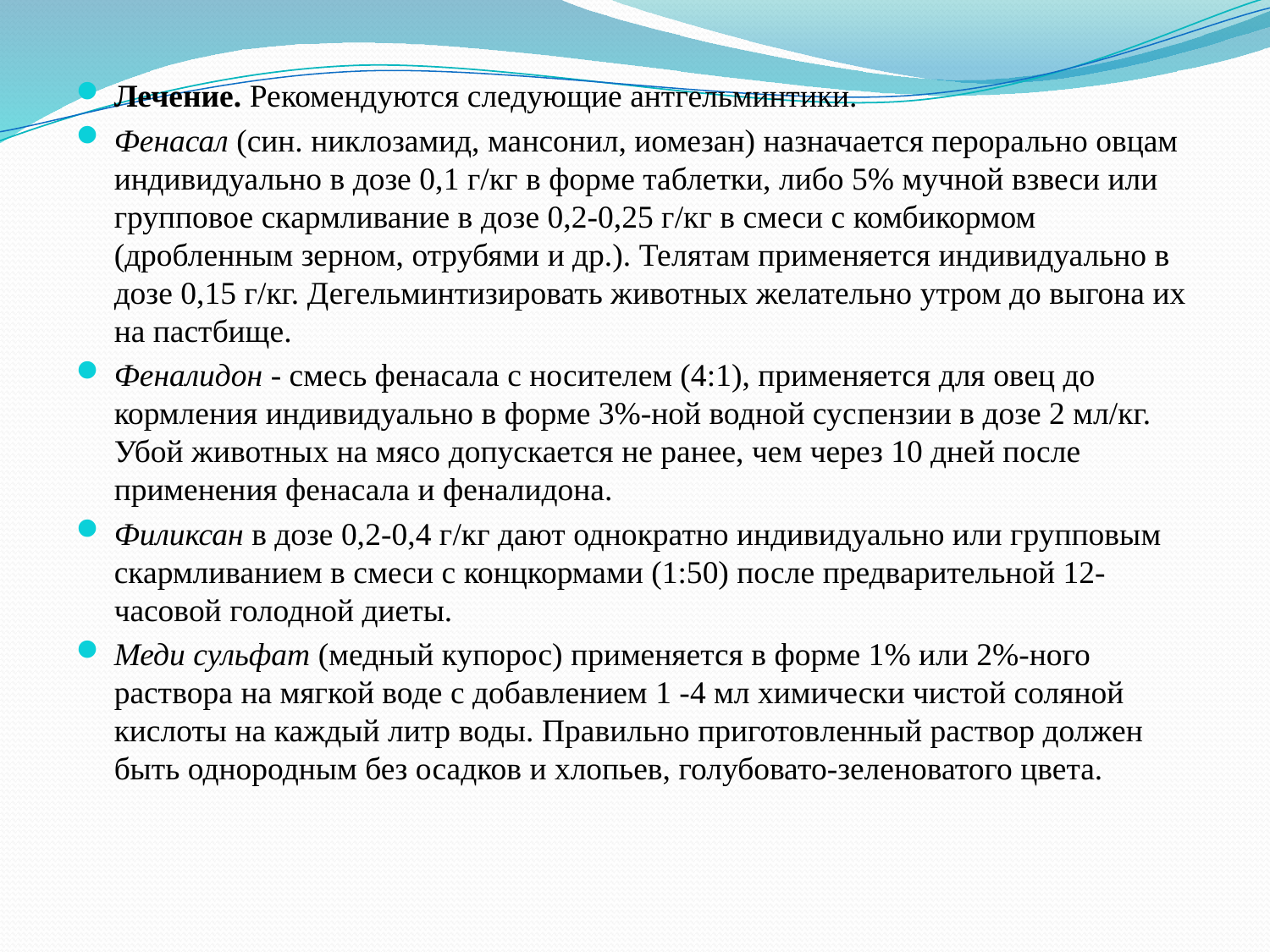

Лечение. Рекомендуются следующие антгельминтики.
Фенасал (син. никлозамид, мансонил, иомезан) назначается перорально овцам индивидуально в дозе 0,1 г/кг в форме таблетки, либо 5% мучной взвеси или групповое скармливание в дозе 0,2-0,25 г/кг в смеси с комбикормом (дробленным зерном, отрубями и др.). Телятам применяется индивидуально в дозе 0,15 г/кг. Дегельминтизировать животных желательно утром до выгона их на пастбище.
Феналидон - смесь фенасала с носителем (4:1), применяется для овец до кормления индивидуально в форме 3%-ной водной сус­пензии в дозе 2 мл/кг. Убой животных на мясо допускается не ранее, чем через 10 дней после применения фенасала и феналидона.
Филиксан в дозе 0,2-0,4 г/кг дают однократно индивидуально или групповым скармливанием в смеси с концкормами (1:50) после предварительной 12-часовой голодной диеты.
Меди сульфат (медный купорос) применяется в форме 1% или 2%-ного раствора на мягкой воде с добавлением 1 -4 мл химически чистой соляной кислоты на каждый литр воды. Правильно приготов­ленный раствор должен быть однородным без осадков и хлопьев, голубовато-зеленоватого цвета.